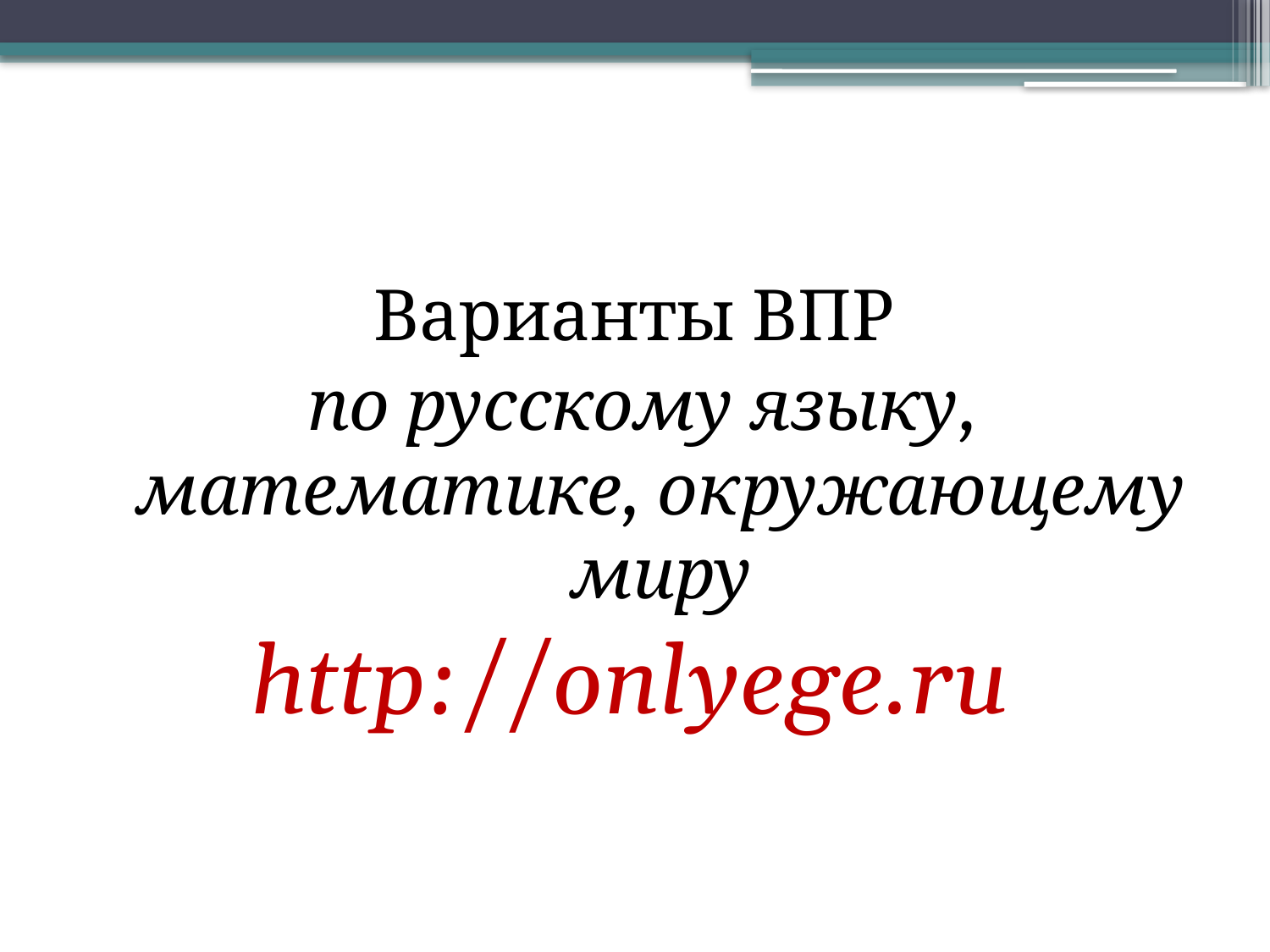

Варианты ВПР
по русскому языку, математике, окружающему миру
http://onlyege.ru